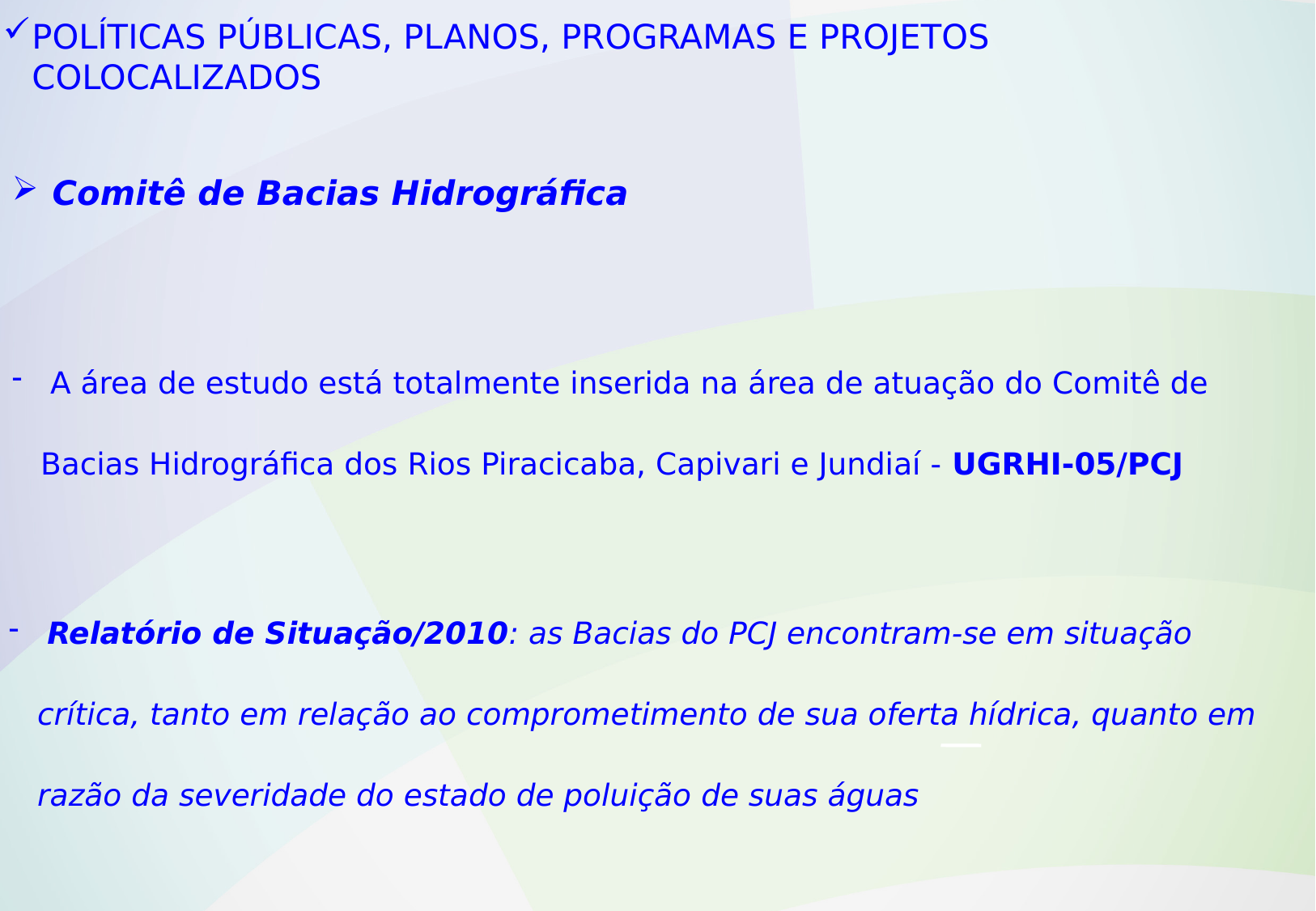

Políticas Públicas, Planos, Programas e Projetos Colocalizados
 Comitê de Bacias Hidrográfica
 A área de estudo está totalmente inserida na área de atuação do Comitê de Bacias Hidrográfica dos Rios Piracicaba, Capivari e Jundiaí - UGRHI-05/PCJ
 Relatório de Situação/2010: as Bacias do PCJ encontram-se em situação crítica, tanto em relação ao comprometimento de sua oferta hídrica, quanto em razão da severidade do estado de poluição de suas águas